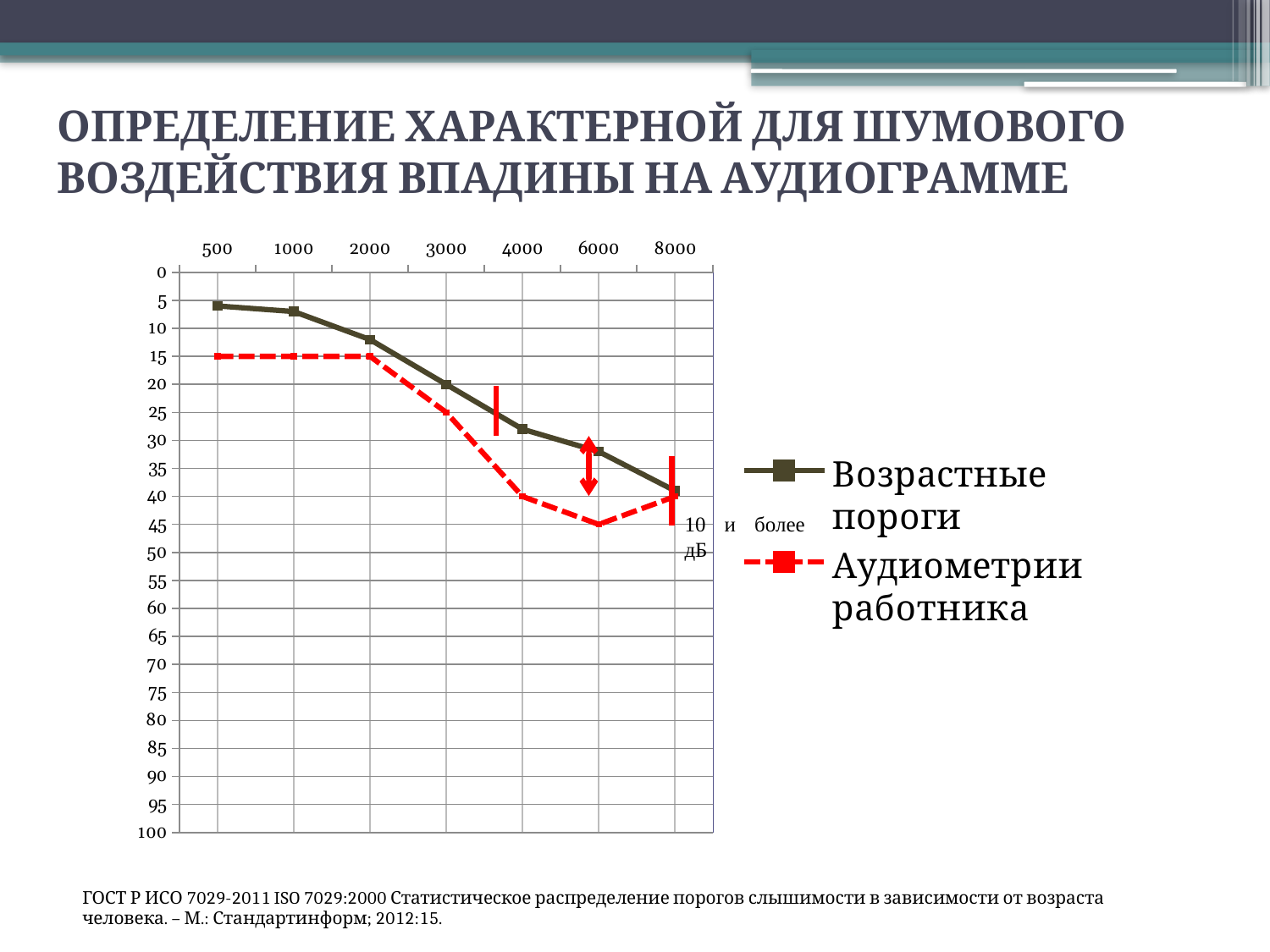

# ОПРЕДЕЛЕНИЕ ХАРАКТЕРНОЙ ДЛЯ ШУМОВОГО ВОЗДЕЙСТВИЯ ВПАДИНЫ НА АУДИОГРАММЕ

### Chart

| Category | Возрастные пороги | Аудиометрии работника |
|---|---|---|
| 500 | 6.0 | 15.0 |
| 1000 | 7.0 | 15.0 |
| 2000 | 12.0 | 15.0 |
| 3000 | 20.0 | 25.0 |
| 4000 | 28.0 | 40.0 |
| 6000 | 32.0 | 45.0 |
| 8000 | 39.0 | 40.0 |
10 и более дБ
| ГОСТ Р ИСО 7029-2011 ISO 7029:2000 Статистическое распределение порогов слышимости в зависимости от возраста человека. – М.: Стандартинформ; 2012:15. |
| --- |